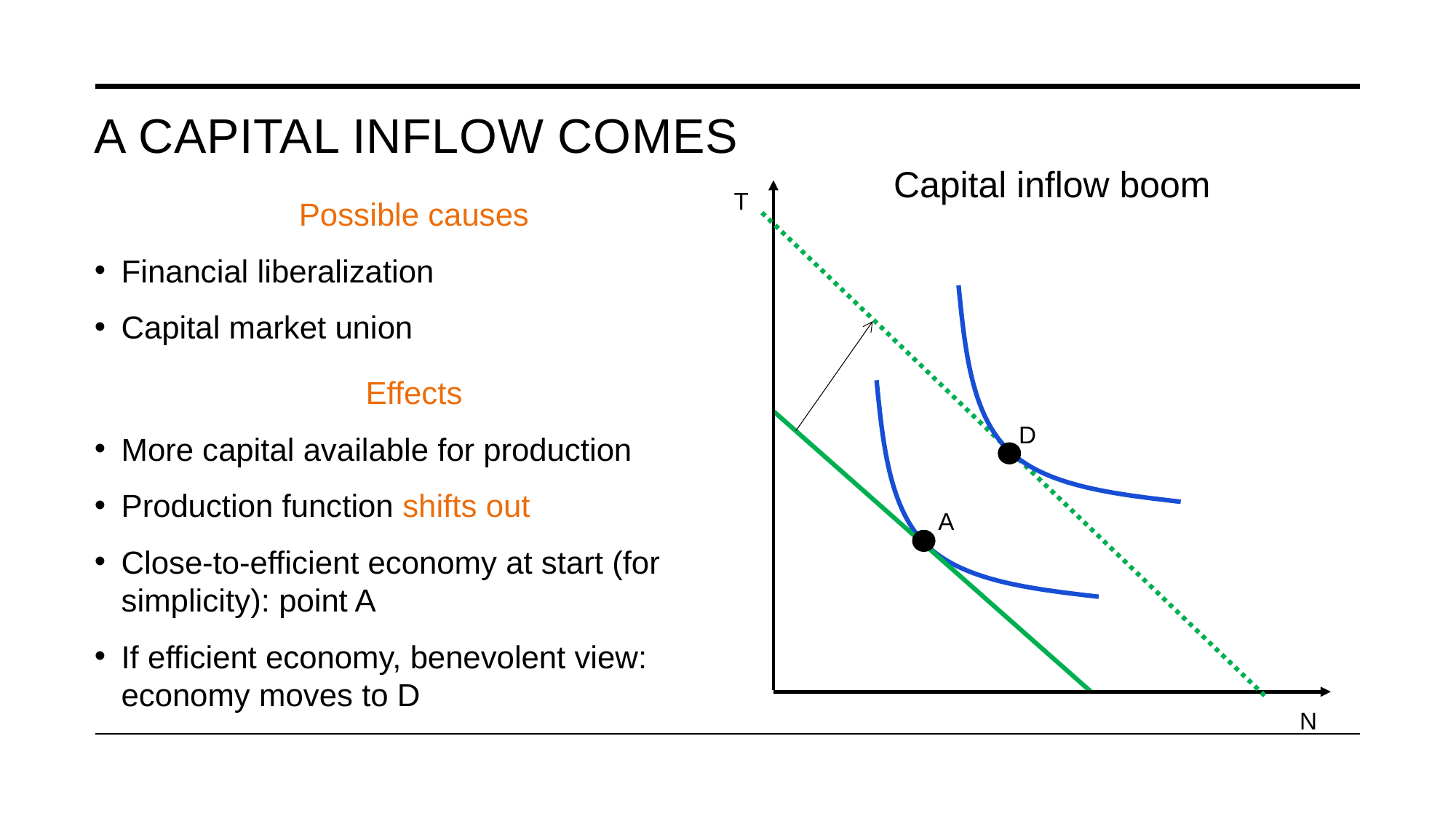

# A capital inflow comes
Capital inflow boom
T
A

N
Possible causes
Financial liberalization
Capital market union
Effects
More capital available for production
Production function shifts out
Close-to-efficient economy at start (for simplicity): point A
If efficient economy, benevolent view: economy moves to D

D